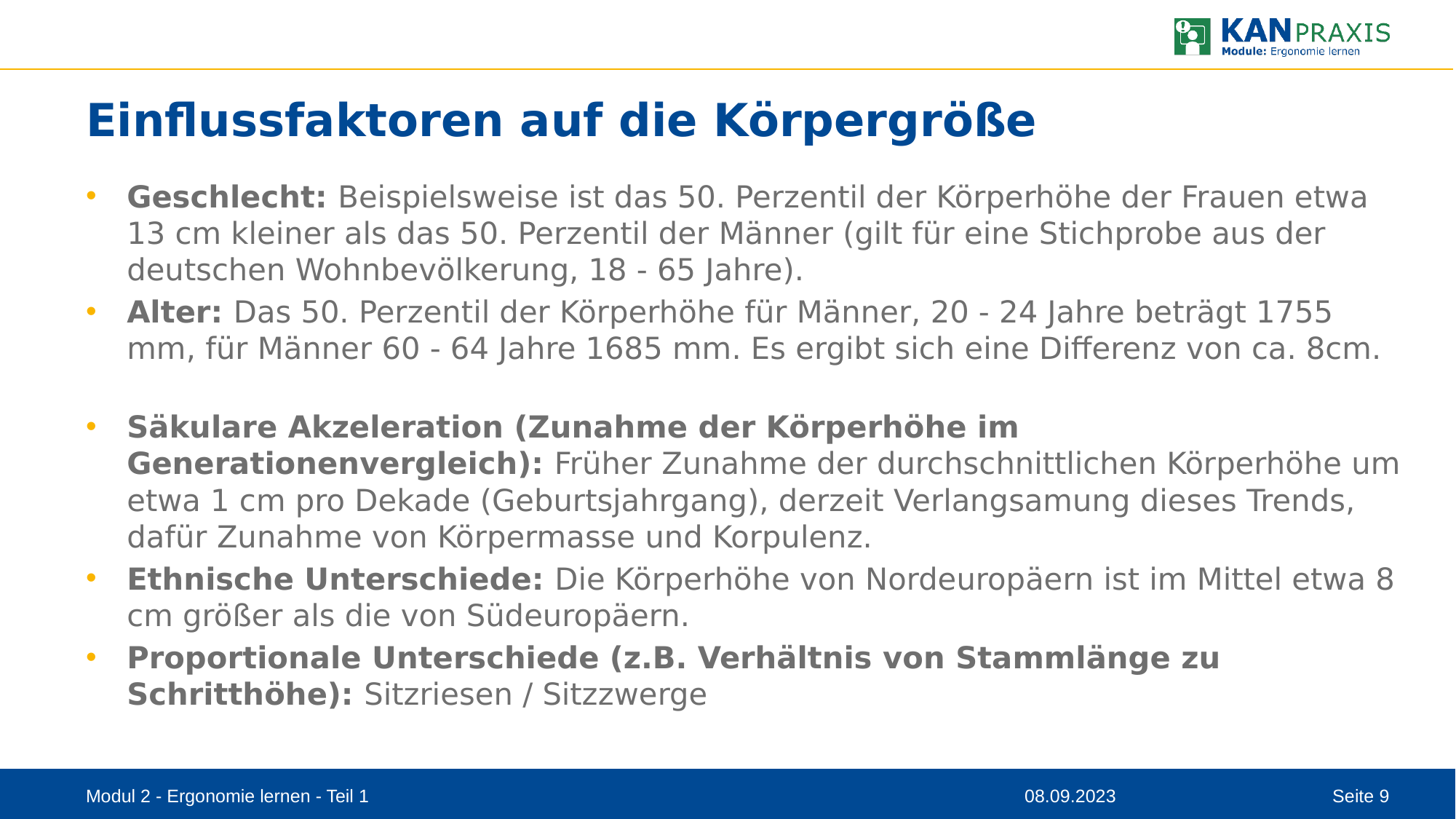

# Einflussfaktoren auf die Körpergröße
Geschlecht: Beispielsweise ist das 50. Perzentil der Körperhöhe der Frauen etwa 13 cm kleiner als das 50. Perzentil der Männer (gilt für eine Stichprobe aus der deutschen Wohnbevölkerung, 18 - 65 Jahre).
Alter: Das 50. Perzentil der Körperhöhe für Männer, 20 - 24 Jahre beträgt 1755 mm, für Männer 60 - 64 Jahre 1685 mm. Es ergibt sich eine Differenz von ca. 8cm.
Säkulare Akzeleration (Zunahme der Körperhöhe im Generationenvergleich): Früher Zunahme der durchschnittlichen Körperhöhe um etwa 1 cm pro Dekade (Geburtsjahrgang), derzeit Verlangsamung dieses Trends, dafür Zunahme von Körpermasse und Korpulenz.
Ethnische Unterschiede: Die Körperhöhe von Nordeuropäern ist im Mittel etwa 8 cm größer als die von Südeuropäern.
Proportionale Unterschiede (z.B. Verhältnis von Stammlänge zu Schritthöhe): Sitzriesen / Sitzzwerge

Modul 2 - Ergonomie lernen - Teil 1
08.09.2023
Seite 9